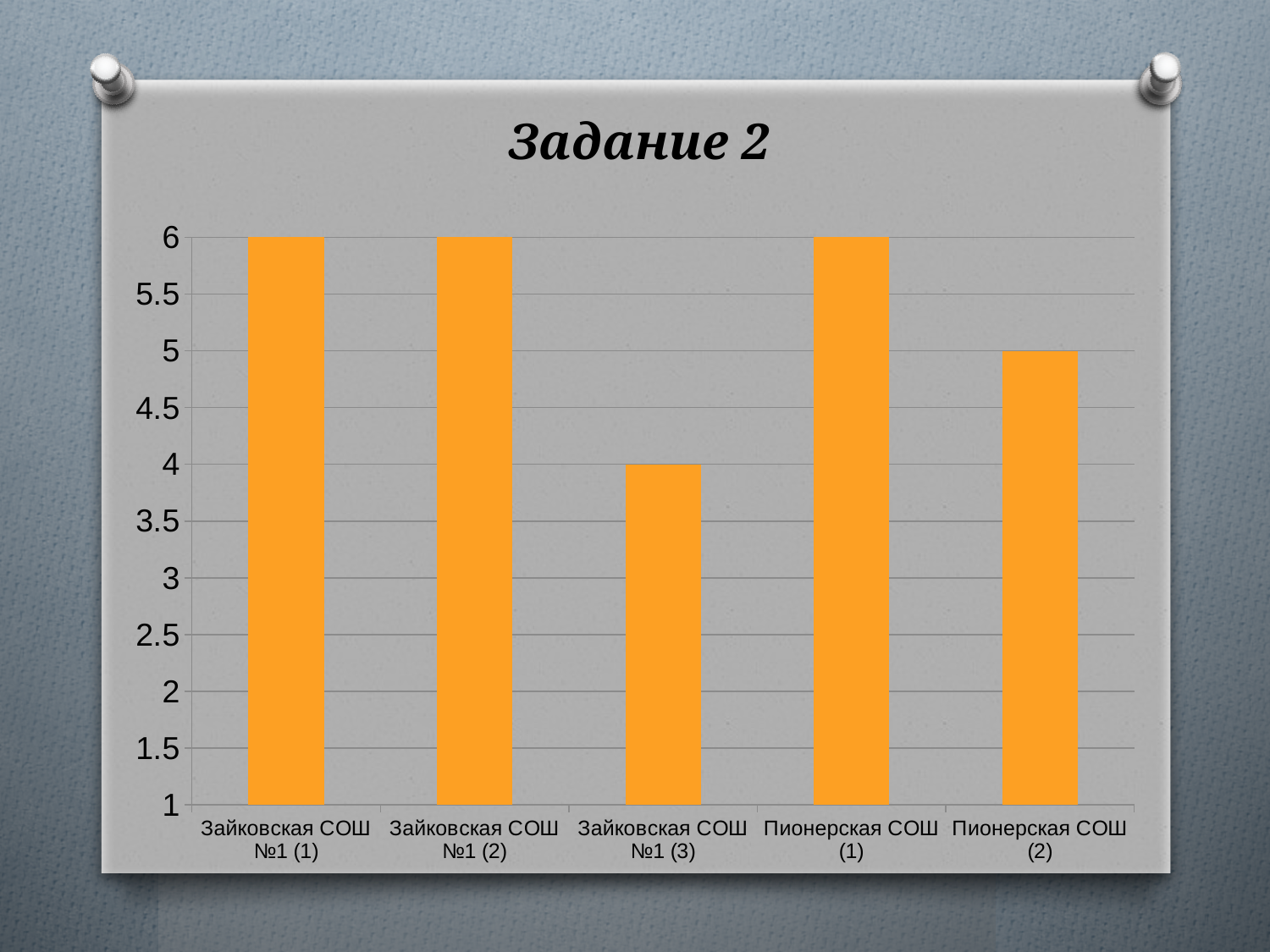

# Задание 2

### Chart

| Category | Количество баллов |
|---|---|
| Зайковская СОШ №1 (1) | 6.0 |
| Зайковская СОШ №1 (2) | 6.0 |
| Зайковская СОШ №1 (3) | 4.0 |
| Пионерская СОШ (1) | 6.0 |
| Пионерская СОШ (2) | 5.0 |